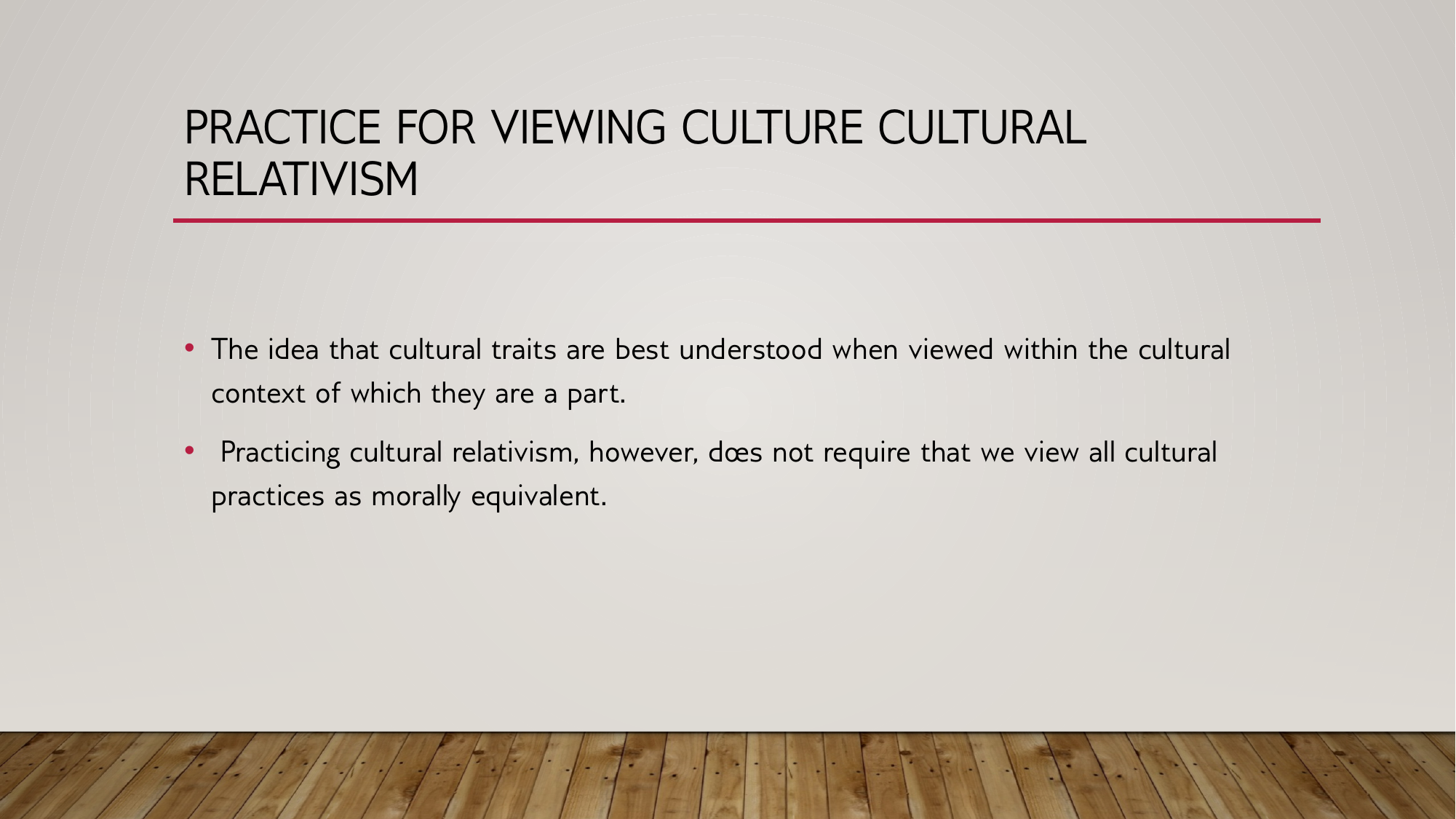

# Practice for viewing culture Cultural Relativism

The idea that cultural traits are best understood when viewed within the cultural context of which they are a part.
 Practicing cultural relativism, however, does not require that we view all cultural practices as morally equivalent.